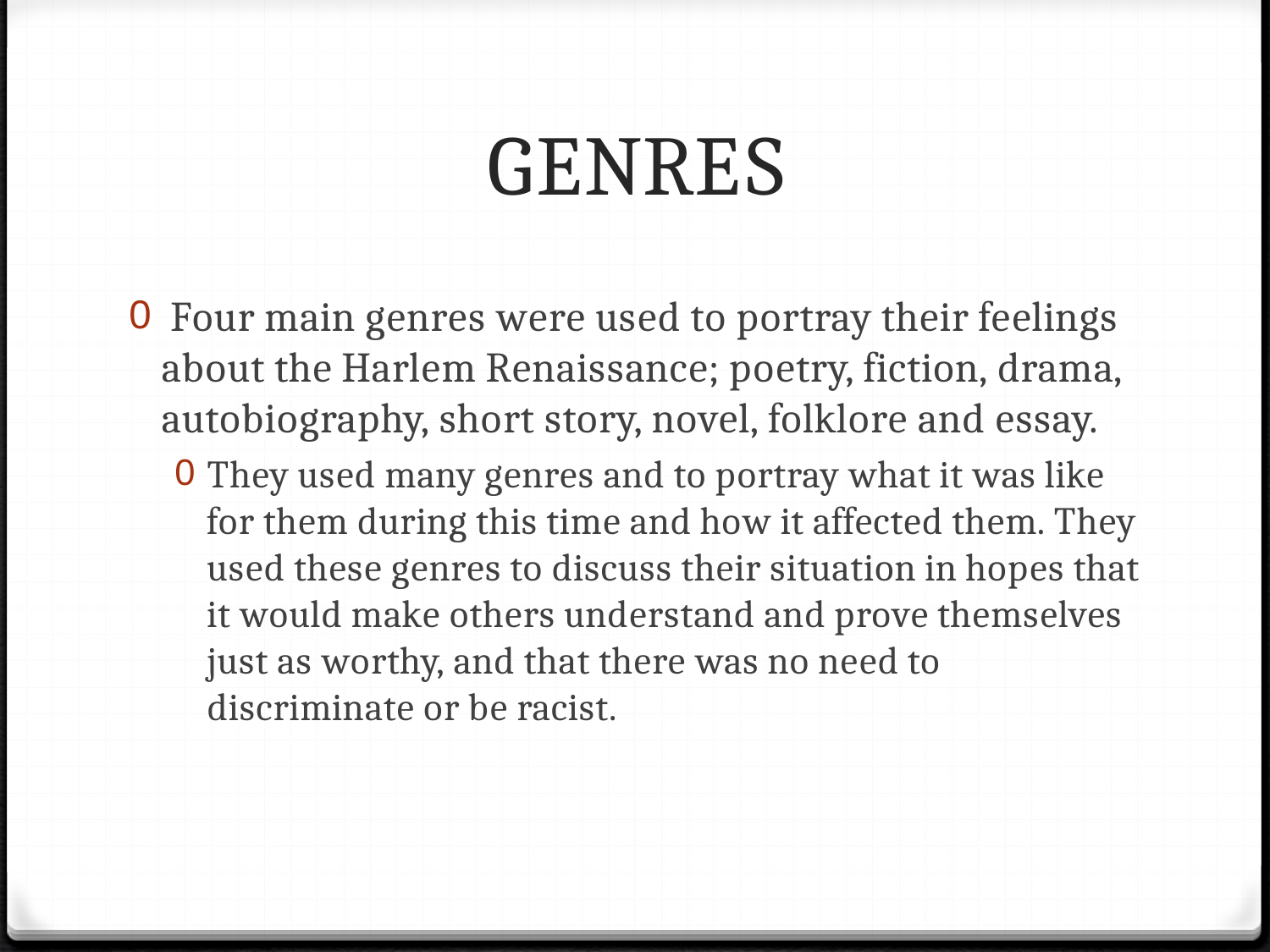

# GENRES
 Four main genres were used to portray their feelings about the Harlem Renaissance; poetry, fiction, drama, autobiography, short story, novel, folklore and essay.
They used many genres and to portray what it was like for them during this time and how it affected them. They used these genres to discuss their situation in hopes that it would make others understand and prove themselves just as worthy, and that there was no need to discriminate or be racist.